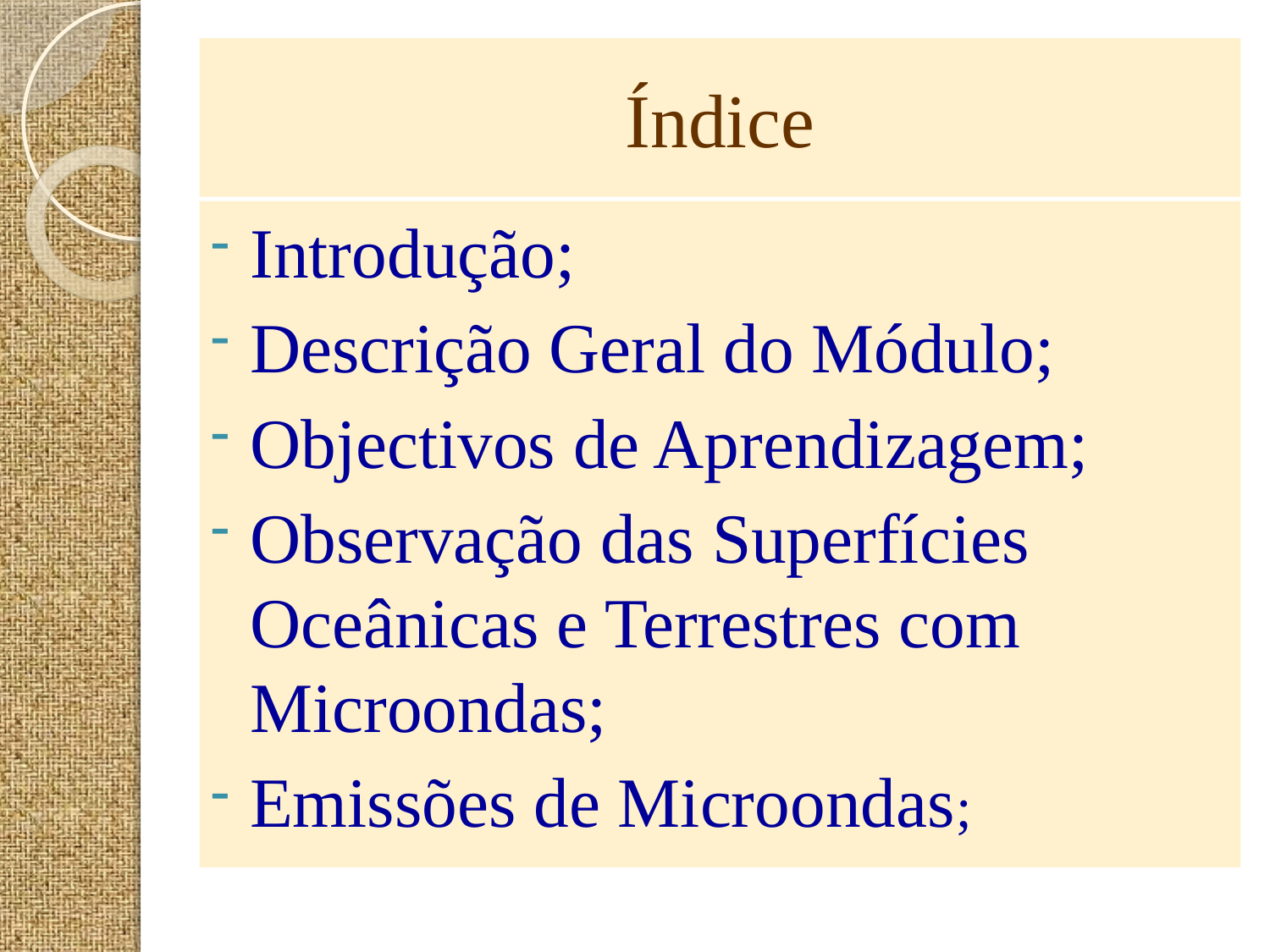

# Índice
Introdução;
Descrição Geral do Módulo;
Objectivos de Aprendizagem;
Observação das Superfícies Oceânicas e Terrestres com Microondas;
Emissões de Microondas;